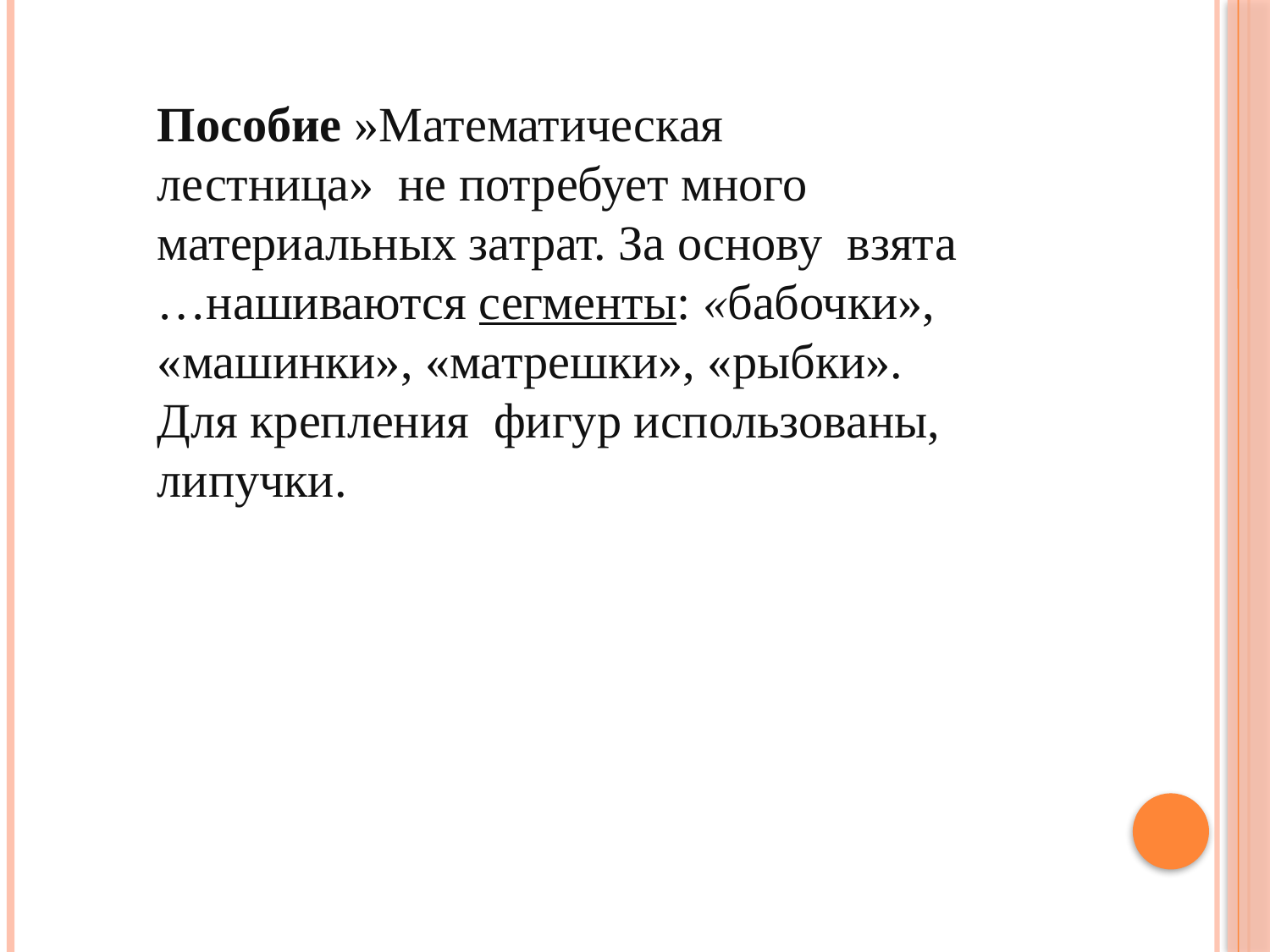

Пособие »Математическая лестница»  не потребует много материальных затрат. За основу  взята …нашиваются сегменты: «бабочки», «машинки», «матрешки», «рыбки». Для крепления  фигур использованы, липучки.